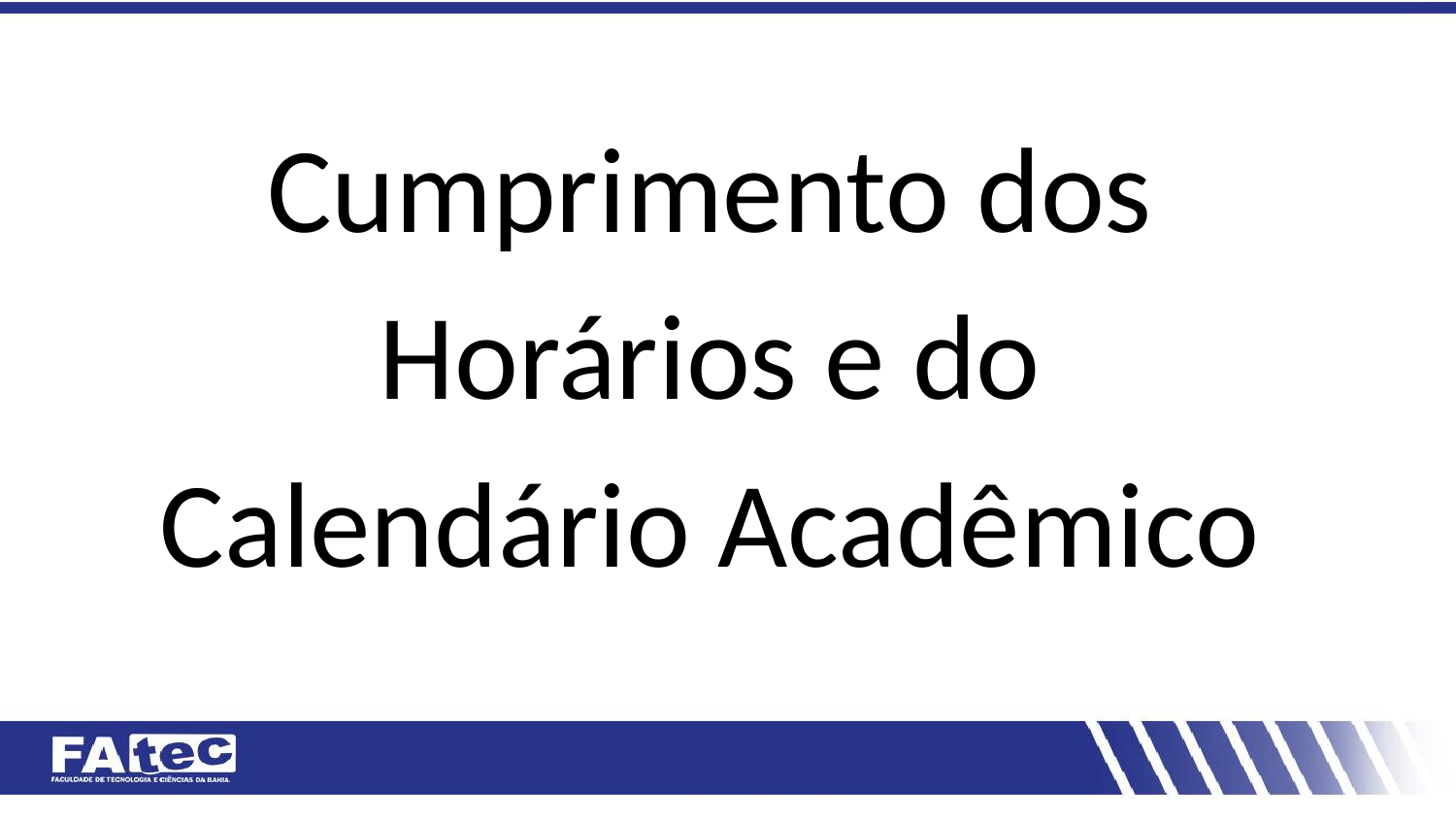

# Cumprimento dos Horários e do Calendário Acadêmico